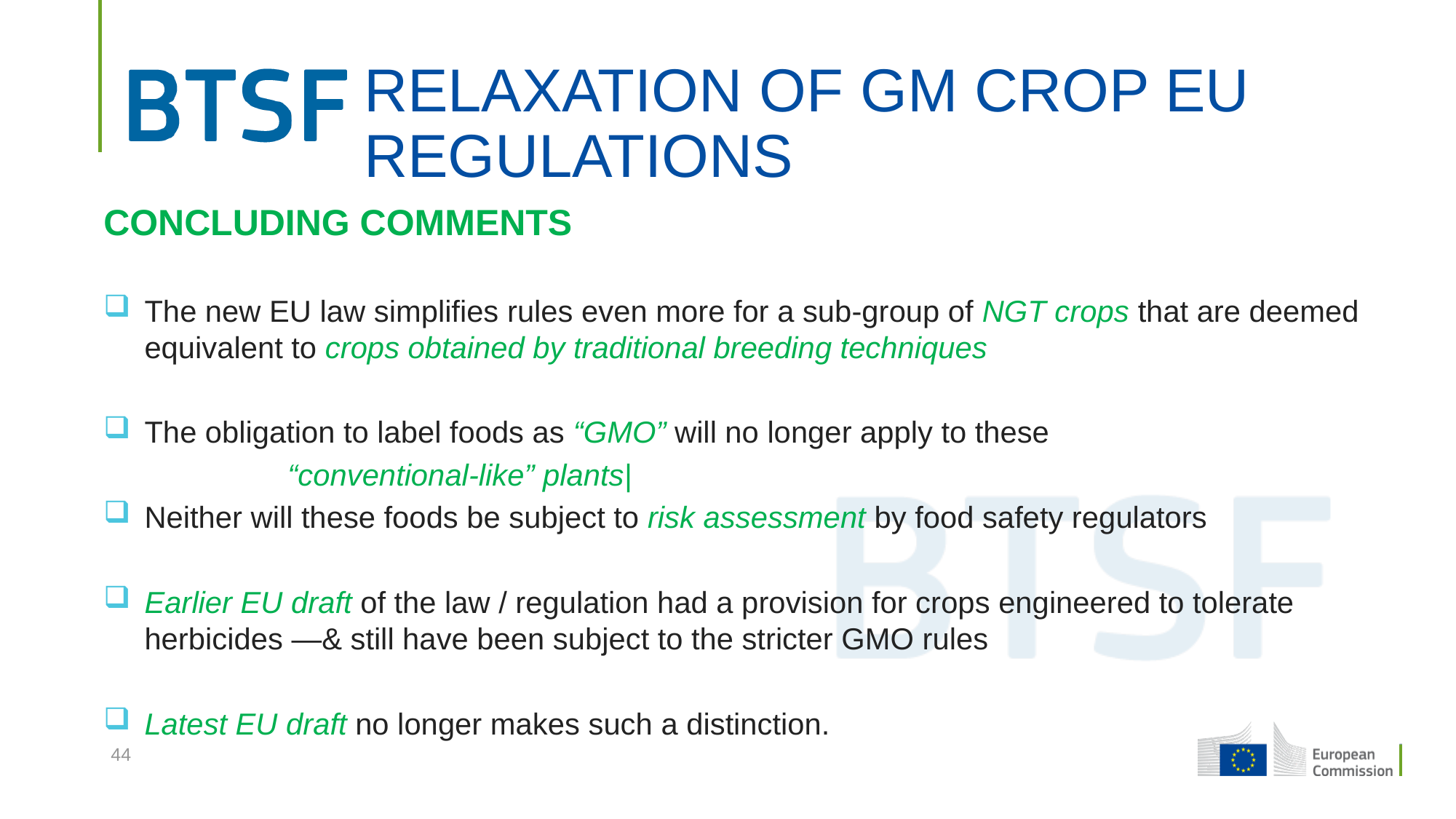

# RELAXATION OF GM CROP EU REGULATIONS

CONCLUDING COMMENTS

The new EU law simplifies rules even more for a sub-group of NGT crops that are deemed equivalent to crops obtained by traditional breeding techniques

The obligation to label foods as “GMO” will no longer apply to these
                      “conventional-like” plants|
Neither will these foods be subject to risk assessment by food safety regulators

Earlier EU draft of the law / regulation had a provision for crops engineered to tolerate herbicides —& still have been subject to the stricter GMO rules

Latest EU draft no longer makes such a distinction.

44